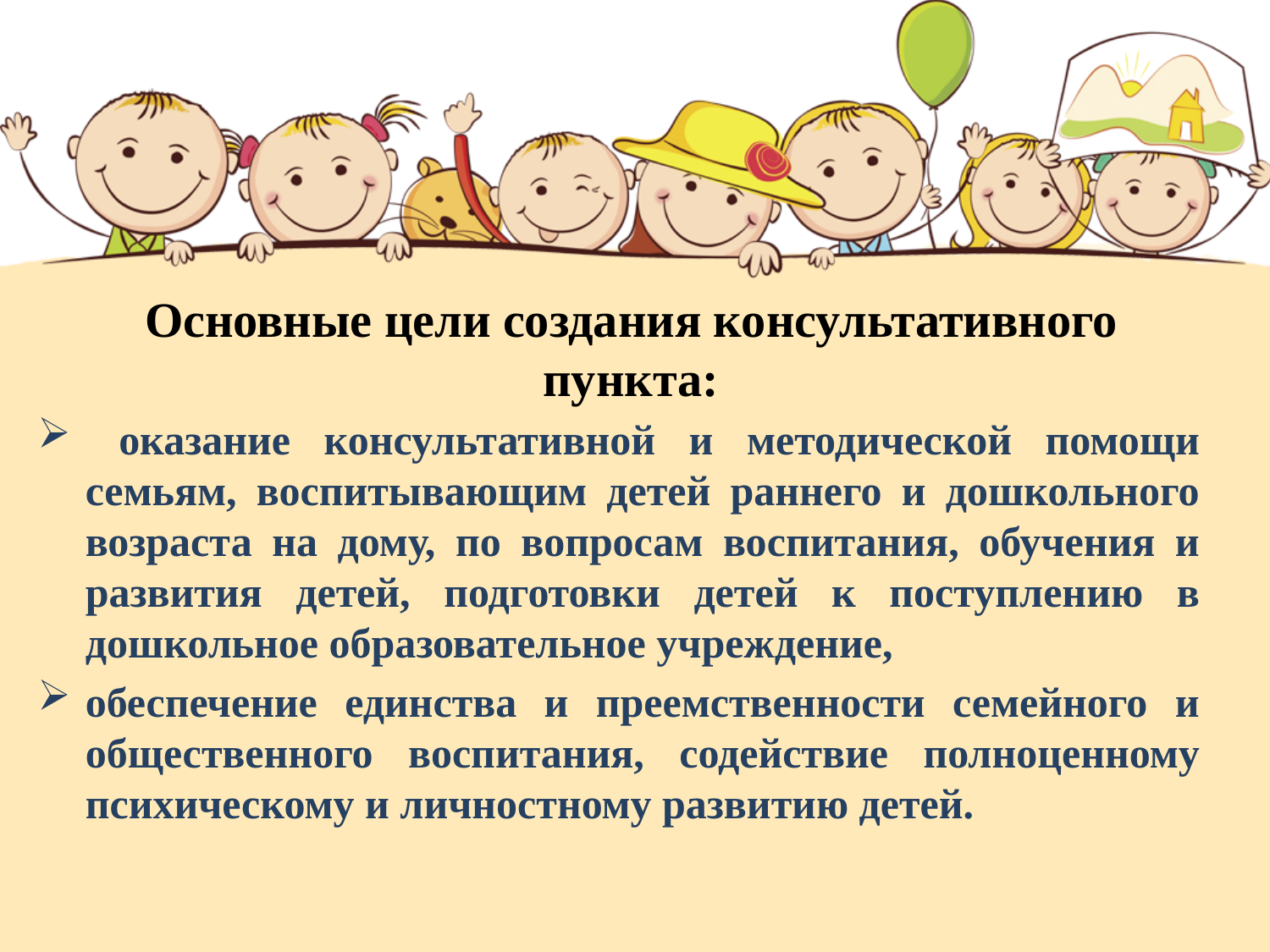

# Основные цели создания консультативного пункта:
 оказание консультативной и методической помощи семьям, воспитывающим детей раннего и дошкольного возраста на дому, по вопросам воспитания, обучения и развития детей, подготовки детей к поступлению в дошкольное образовательное учреждение,
обеспечение единства и преемственности семейного и общественного воспитания, содействие полноценному психическому и личностному развитию детей.